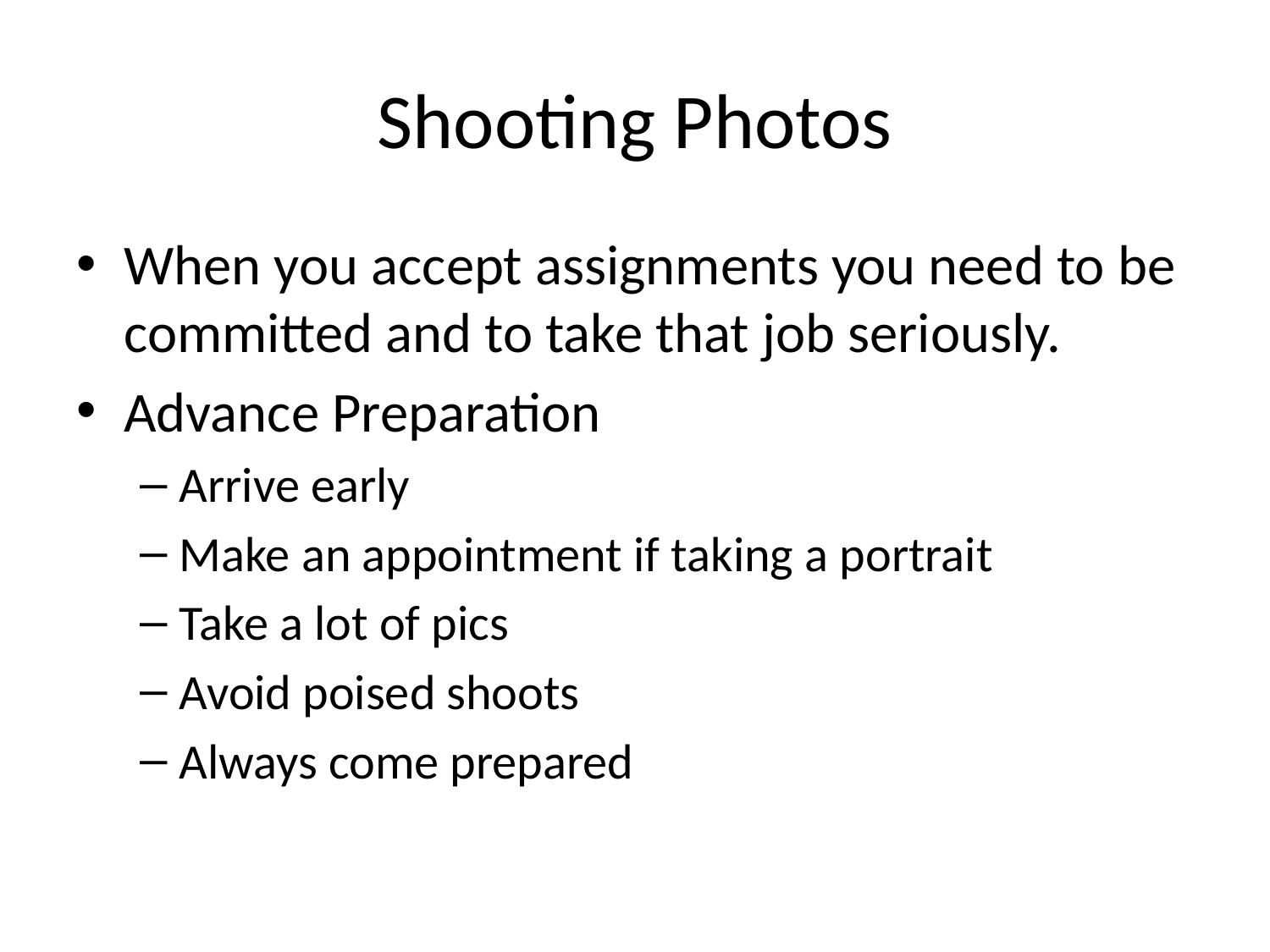

# Shooting Photos
When you accept assignments you need to be committed and to take that job seriously.
Advance Preparation
Arrive early
Make an appointment if taking a portrait
Take a lot of pics
Avoid poised shoots
Always come prepared